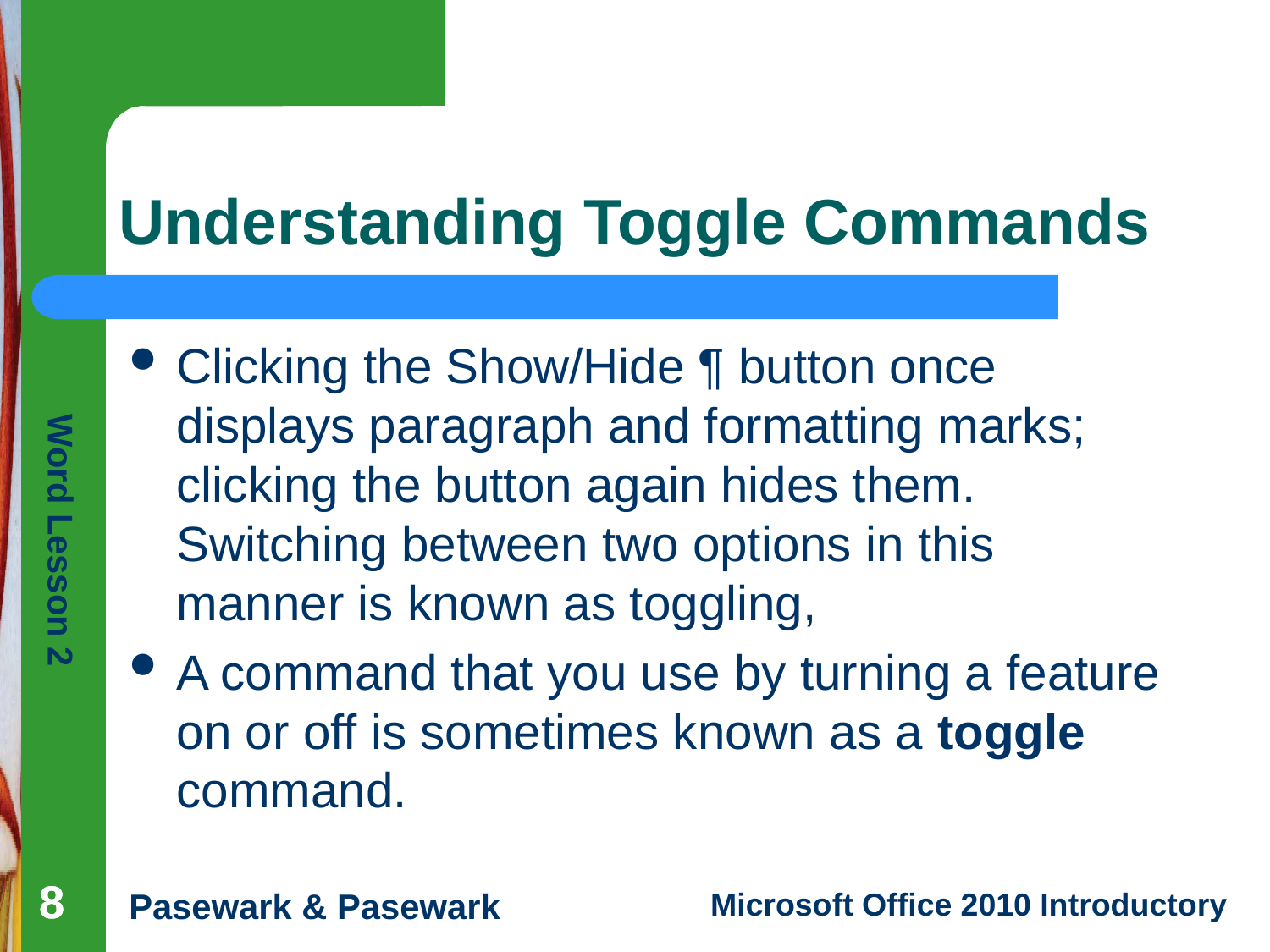

# Understanding Toggle Commands
Clicking the Show/Hide ¶ button once displays paragraph and formatting marks; clicking the button again hides them. Switching between two options in this manner is known as toggling,
A command that you use by turning a feature on or off is sometimes known as a toggle command.
8
8
8